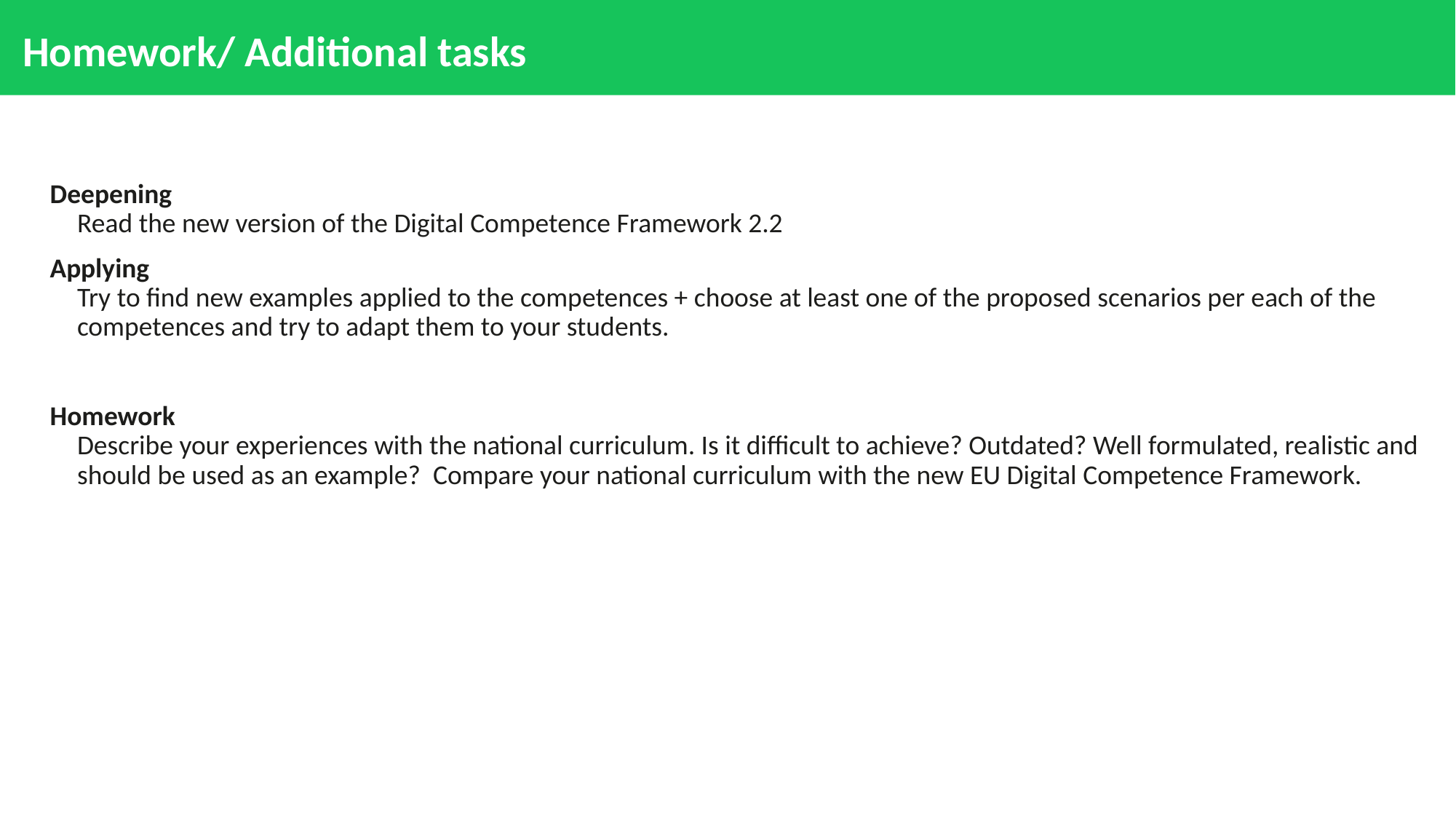

# Homework/ Additional tasks
Deepening
Read the new version of the Digital Competence Framework 2.2
Applying
Try to find new examples applied to the competences + choose at least one of the proposed scenarios per each of the competences and try to adapt them to your students.

Homework
Describe your experiences with the national curriculum. Is it difficult to achieve? Outdated? Well formulated, realistic and should be used as an example?  Compare your national curriculum with the new EU Digital Competence Framework.